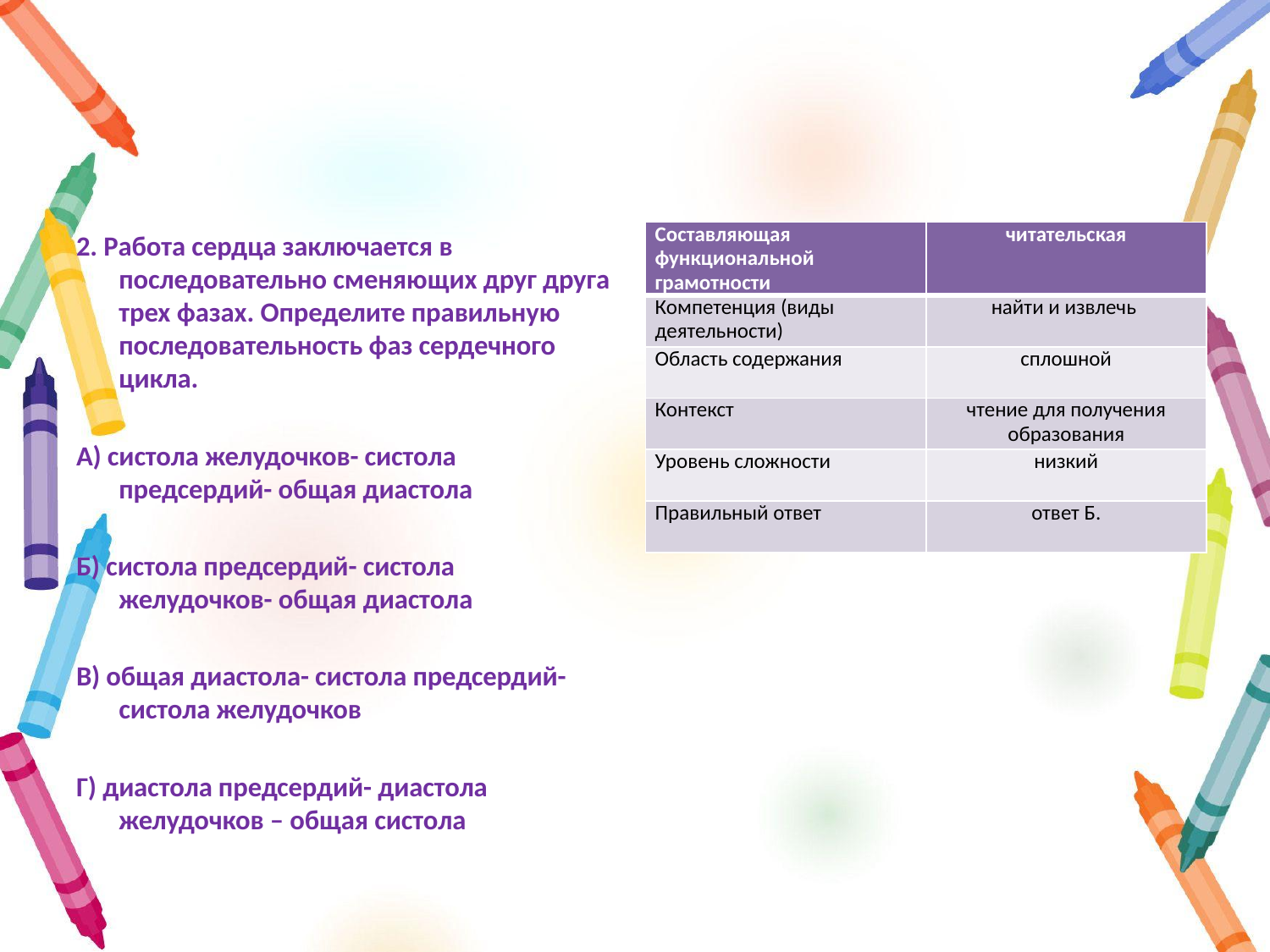

2. Работа сердца заключается в последовательно сменяющих друг друга трех фазах. Определите правильную последовательность фаз сердечного цикла.

А) систола желудочков- систола предсердий- общая диастола

Б) систола предсердий- систола желудочков- общая диастола

В) общая диастола- систола предсердий- систола желудочков

Г) диастола предсердий- диастола желудочков – общая систола

| Составляющая функциональной грамотности | читательская |
| --- | --- |
| Компетенция (виды деятельности) | найти и извлечь |
| Область содержания | сплошной |
| Контекст | чтение для получения образования |
| Уровень сложности | низкий |
| Правильный ответ | ответ Б. |